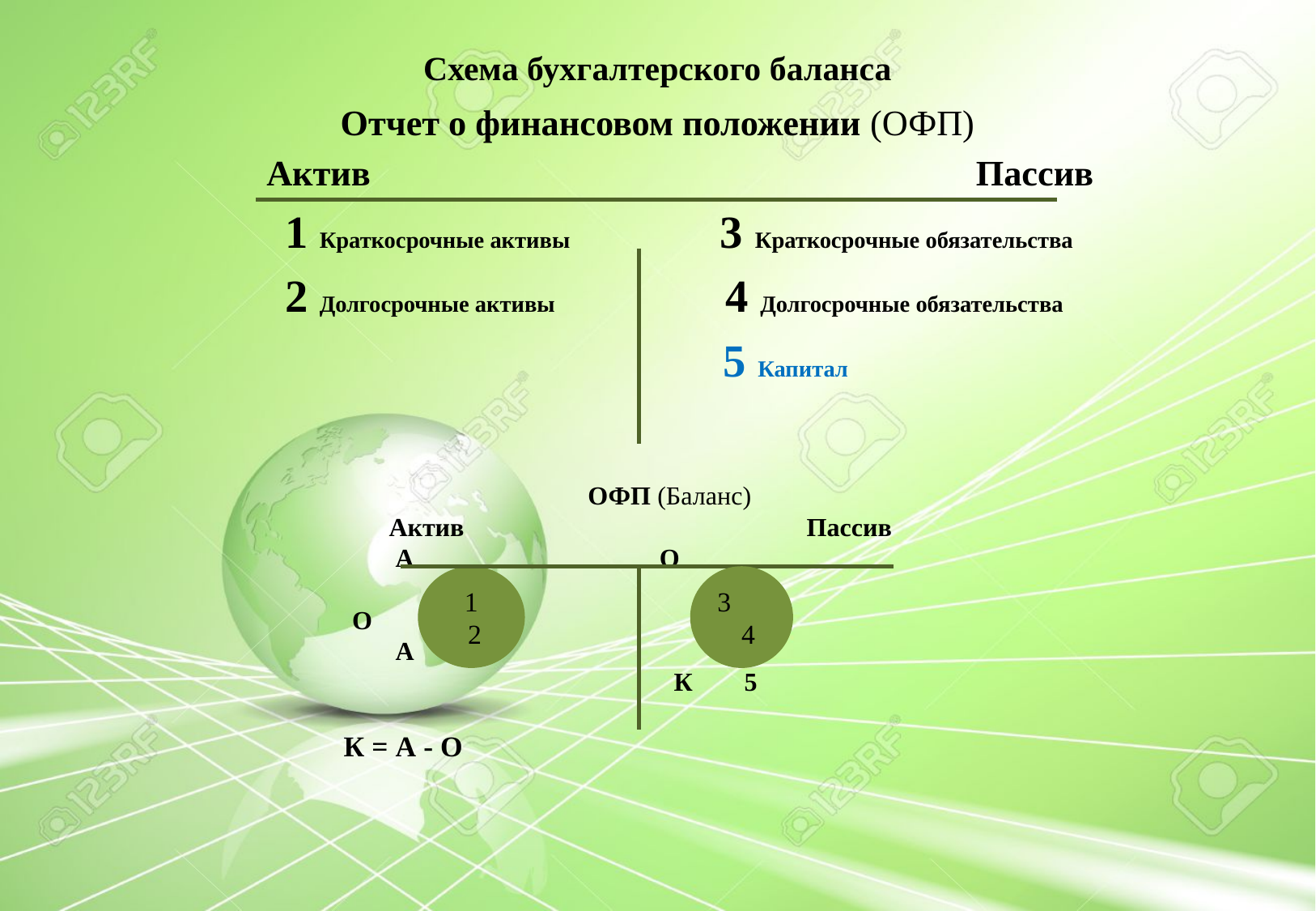

# Схема бухгалтерского баланса
Отчет о финансовом положении (ОФП)
       Актив                                                                    Пассив
       1 Краткосрочные активы             3 Краткосрочные обязательства
       2 Долгосрочные активы                             4 Долгосрочные обязательства
                                             5 Капитал

ОФП (Баланс)
       Актив                                                     Пассив
        А                                      О

О
        А
                                                   К        5

К = А - О
1
 2

3        4